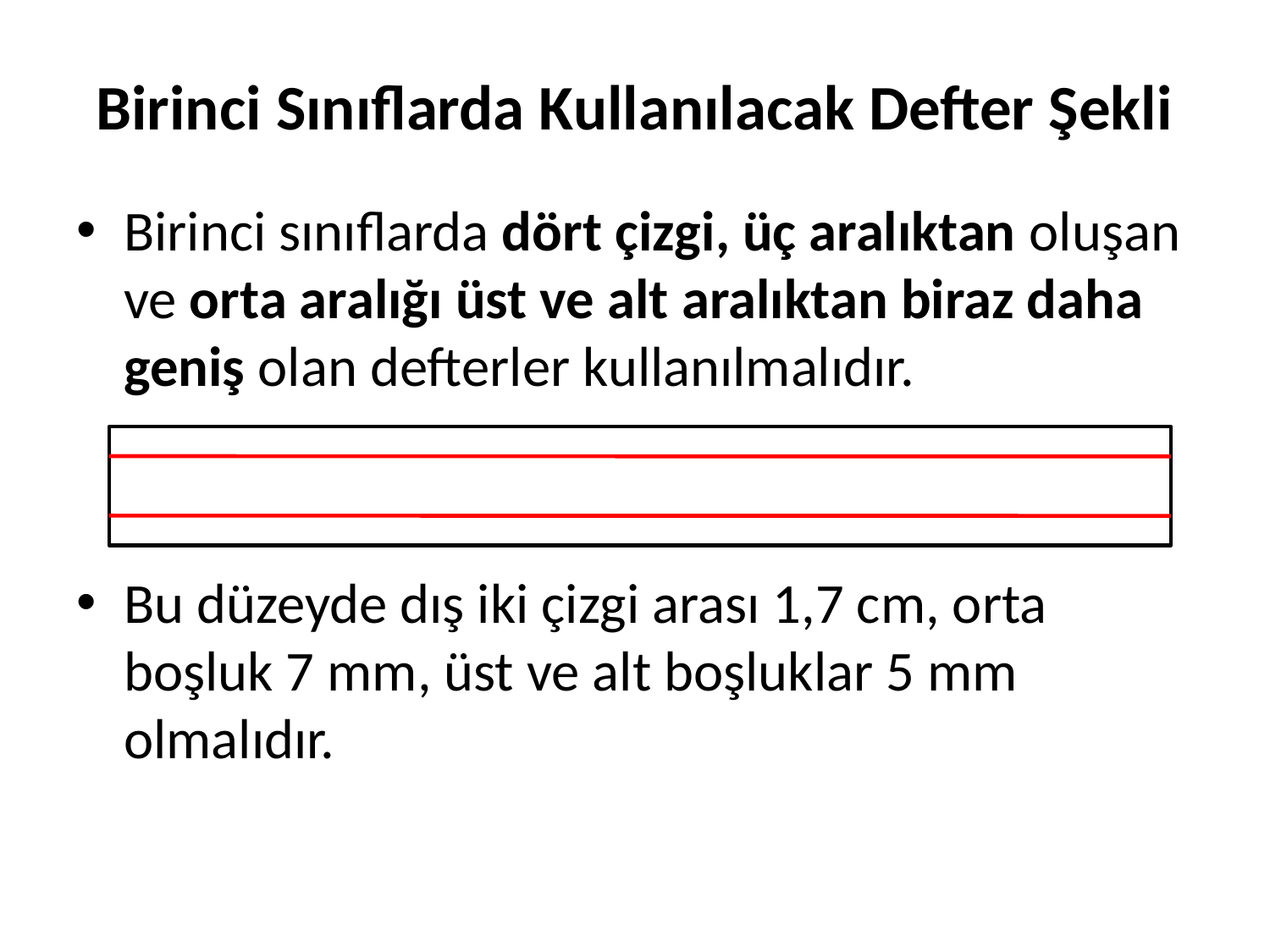

# Birinci Sınıflarda Kullanılacak Defter Şekli
Birinci sınıflarda dört çizgi, üç aralıktan oluşan ve orta aralığı üst ve alt aralıktan biraz daha geniş olan defterler kullanılmalıdır.

Bu düzeyde dış iki çizgi arası 1,7 cm, orta boşluk 7 mm, üst ve alt boşluklar 5 mm olmalıdır.